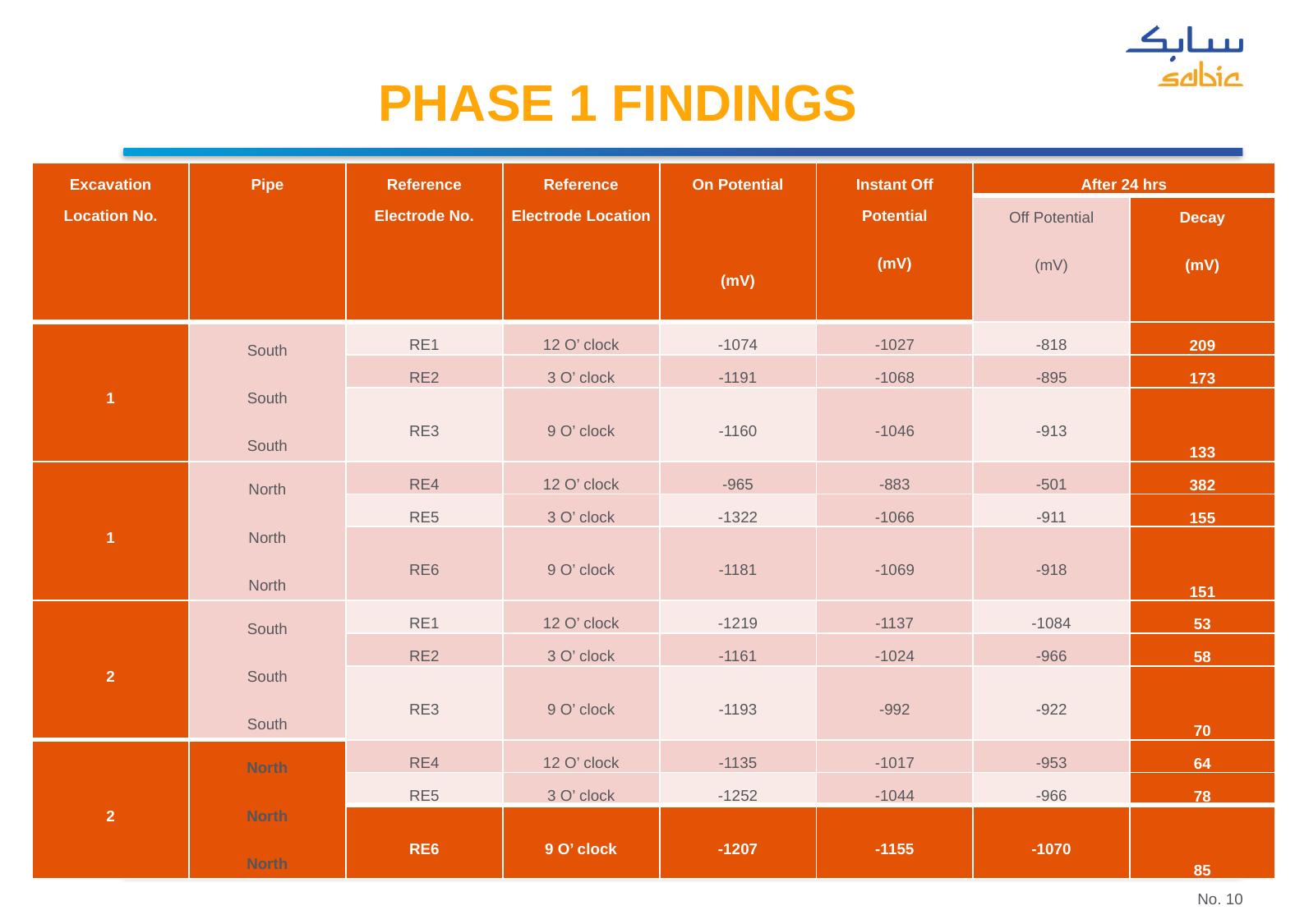

# PHASE 1 FINDINGS
| Excavation Location No. | Pipe | Reference Electrode No. | Reference Electrode Location | On Potential   (mV) | Instant Off Potential (mV) | After 24 hrs |  |
| --- | --- | --- | --- | --- | --- | --- | --- |
|  |  |  |  |  |  | Off Potential (mV) | Decay (mV) |
| 1 | South South South | RE1 | 12 O’ clock | -1074 | -1027 | -818 | 209 |
|  |  | RE2 | 3 O’ clock | -1191 | -1068 | -895 | 173 |
|  |  | RE3 | 9 O’ clock | -1160 | -1046 | -913 | 133 |
| 1 | North North North | RE4 | 12 O’ clock | -965 | -883 | -501 | 382 |
|  |  | RE5 | 3 O’ clock | -1322 | -1066 | -911 | 155 |
|  |  | RE6 | 9 O’ clock | -1181 | -1069 | -918 | 151 |
| 2 | South South South | RE1 | 12 O’ clock | -1219 | -1137 | -1084 | 53 |
|  |  | RE2 | 3 O’ clock | -1161 | -1024 | -966 | 58 |
|  |  | RE3 | 9 O’ clock | -1193 | -992 | -922 | 70 |
| 2 | North North North | RE4 | 12 O’ clock | -1135 | -1017 | -953 | 64 |
|  |  | RE5 | 3 O’ clock | -1252 | -1044 | -966 | 78 |
|  |  | RE6 | 9 O’ clock | -1207 | -1155 | -1070 | 85 |